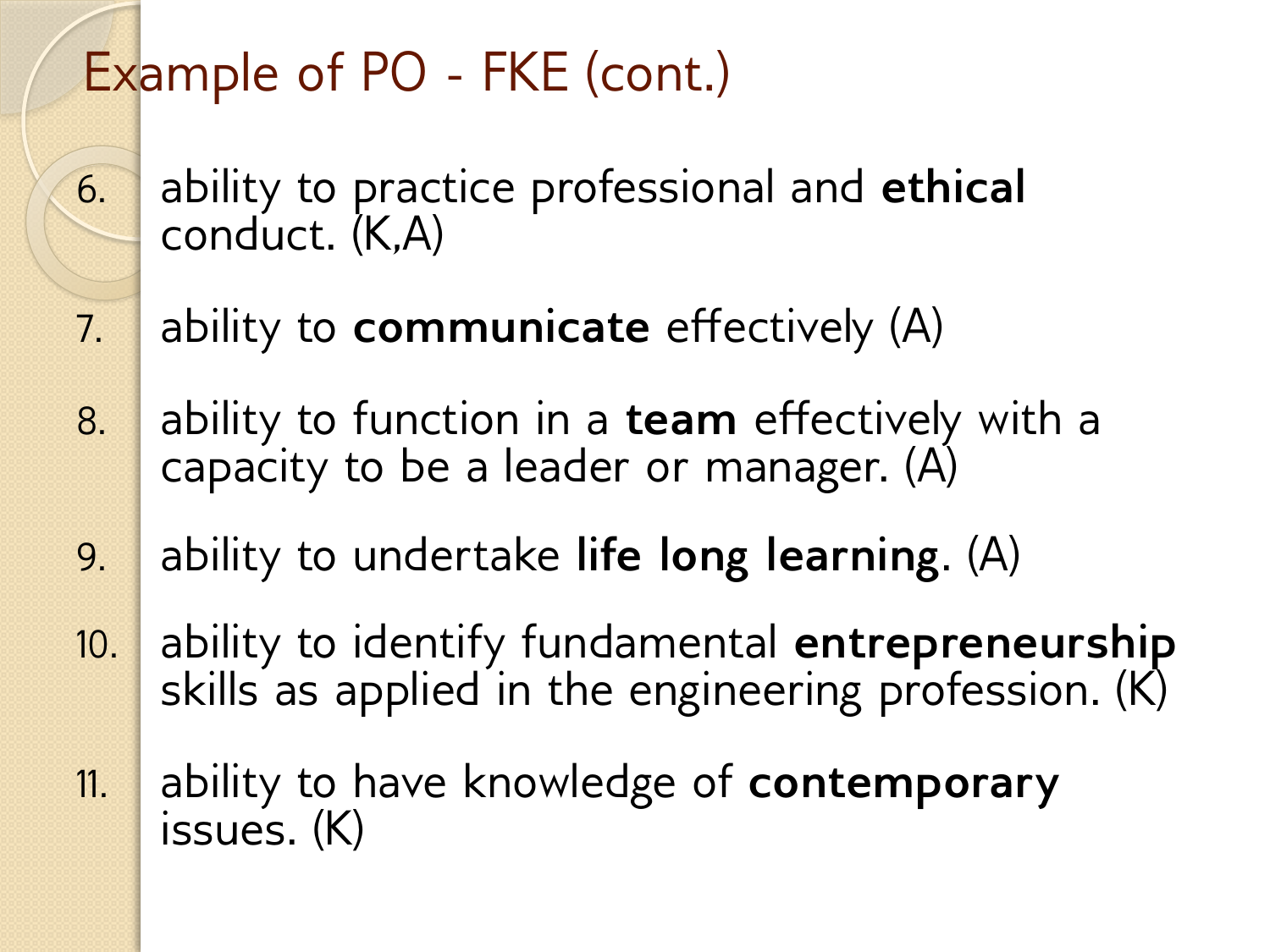

# Example of PO - FKE (cont.)
ability to practice professional and ethical conduct. (K,A)

ability to communicate effectively (A)

ability to function in a team effectively with a capacity to be a leader or manager. (A)

ability to undertake life long learning. (A)

ability to identify fundamental entrepreneurship skills as applied in the engineering profession. (K)

ability to have knowledge of contemporary issues. (K)